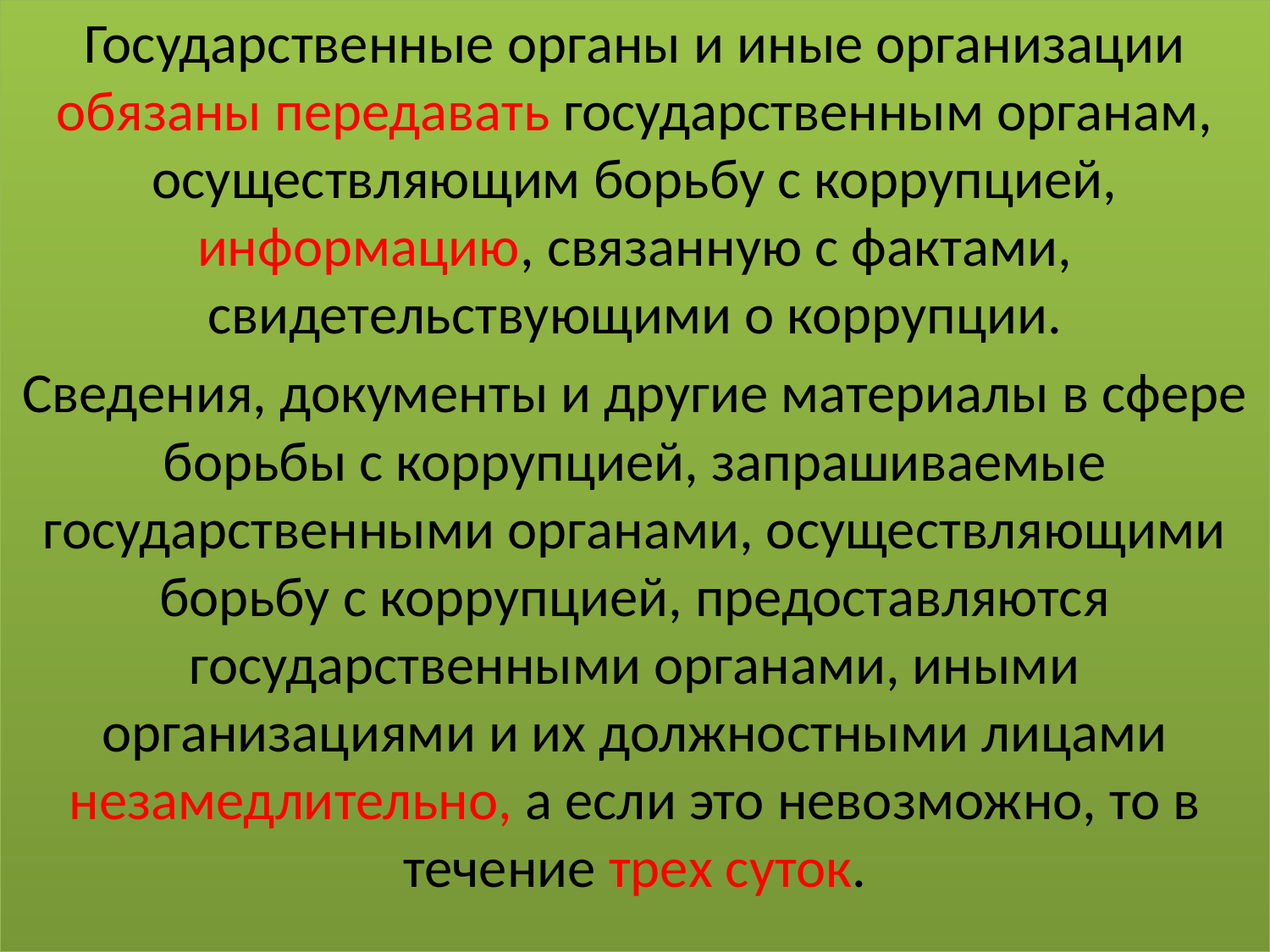

Государственные органы и иные организации обязаны передавать государственным органам, осуществляющим борьбу с коррупцией, информацию, связанную с фактами, свидетельствующими о коррупции.
Сведения, документы и другие материалы в сфере борьбы с коррупцией, запрашиваемые государственными органами, осуществляющими борьбу с коррупцией, предоставляются государственными органами, иными организациями и их должностными лицами незамедлительно, а если это невозможно, то в течение трех суток.
#
16